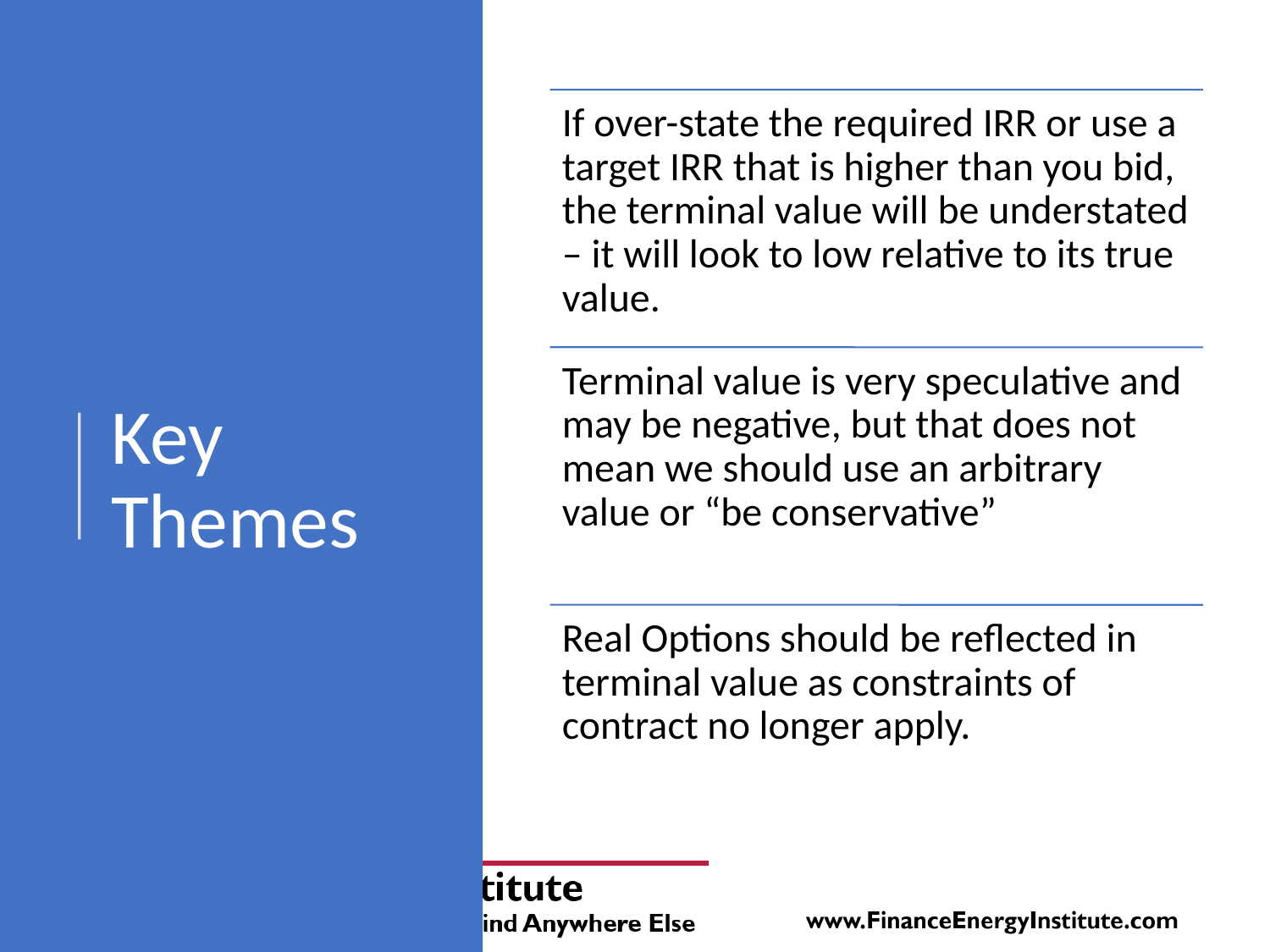

If over-state the required IRR or use a target IRR that is higher than you bid, the terminal value will be understated – it will look to low relative to its true value.
Terminal value is very speculative and may be negative, but that does not mean we should use an arbitrary value or “be conservative”
Real Options should be reflected in terminal value as constraints of contract no longer apply.
# Key Themes